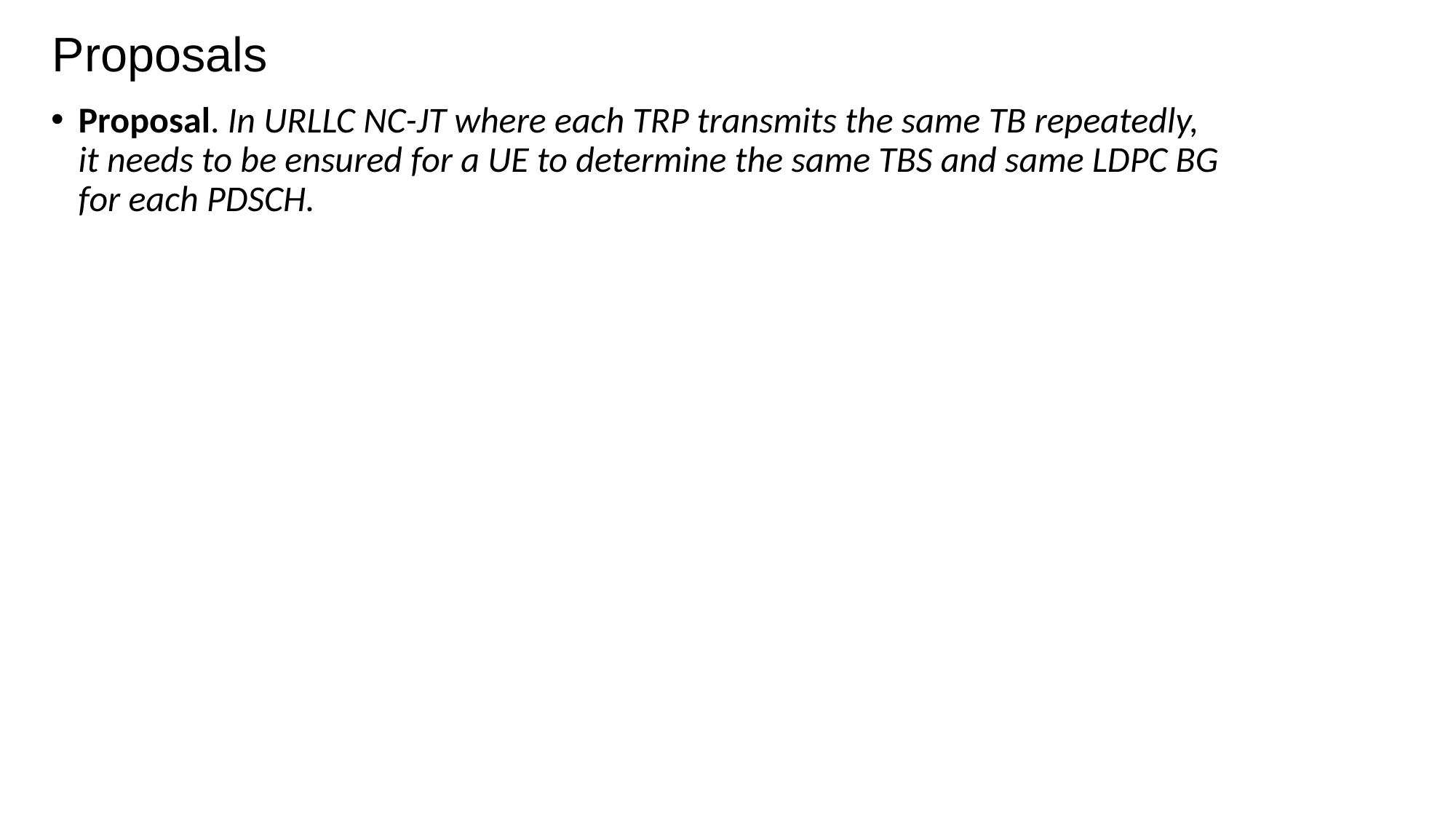

# Proposals
Proposal. In URLLC NC-JT where each TRP transmits the same TB repeatedly,
it needs to be ensured for a UE to determine the same TBS and same LDPC BG
for each PDSCH.